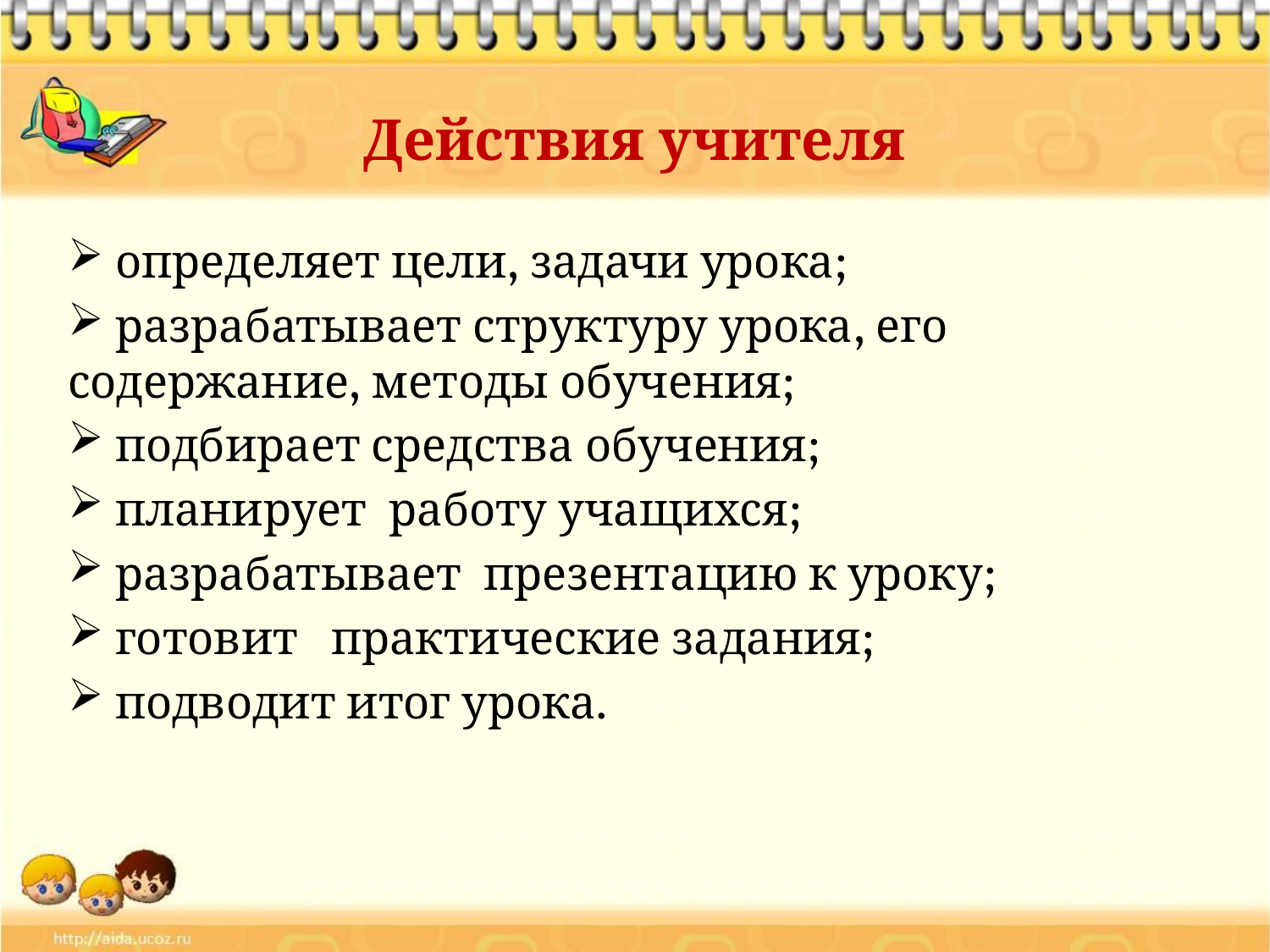

# Действия учителя
 определяет цели, задачи урока;
 разрабатывает структуру урока, его содержание, методы обучения;
 подбирает средства обучения;
 планирует  работу учащихся;
 разрабатывает  презентацию к уроку;
 готовит   практические задания;
 подводит итог урока.